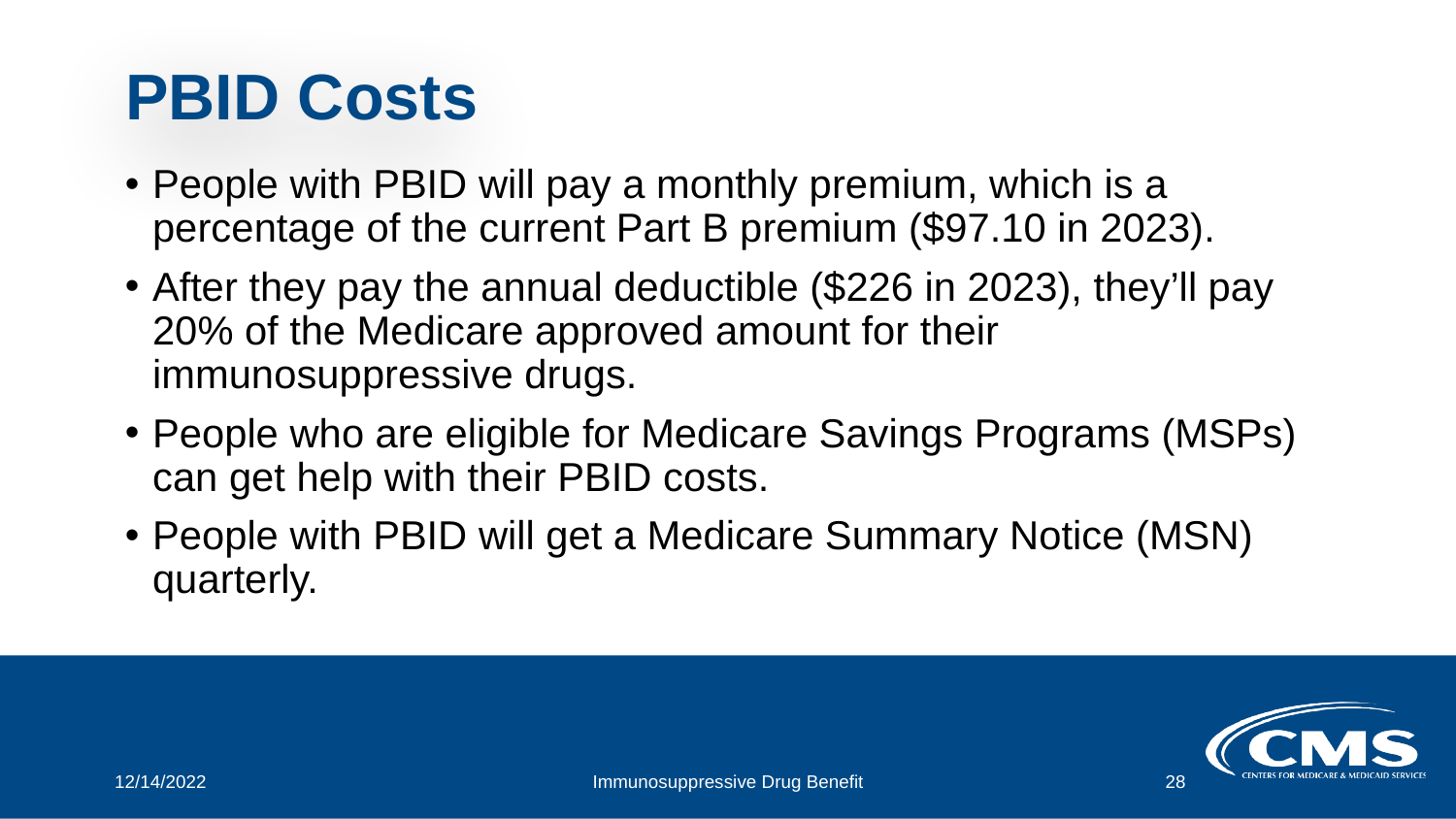

# PBID Costs
People with PBID will pay a monthly premium, which is a percentage of the current Part B premium ($97.10 in 2023).
After they pay the annual deductible ($226 in 2023), they’ll pay 20% of the Medicare approved amount for their immunosuppressive drugs.
People who are eligible for Medicare Savings Programs (MSPs) can get help with their PBID costs.
People with PBID will get a Medicare Summary Notice (MSN) quarterly.

12/14/2022
Immunosuppressive Drug Benefit
28